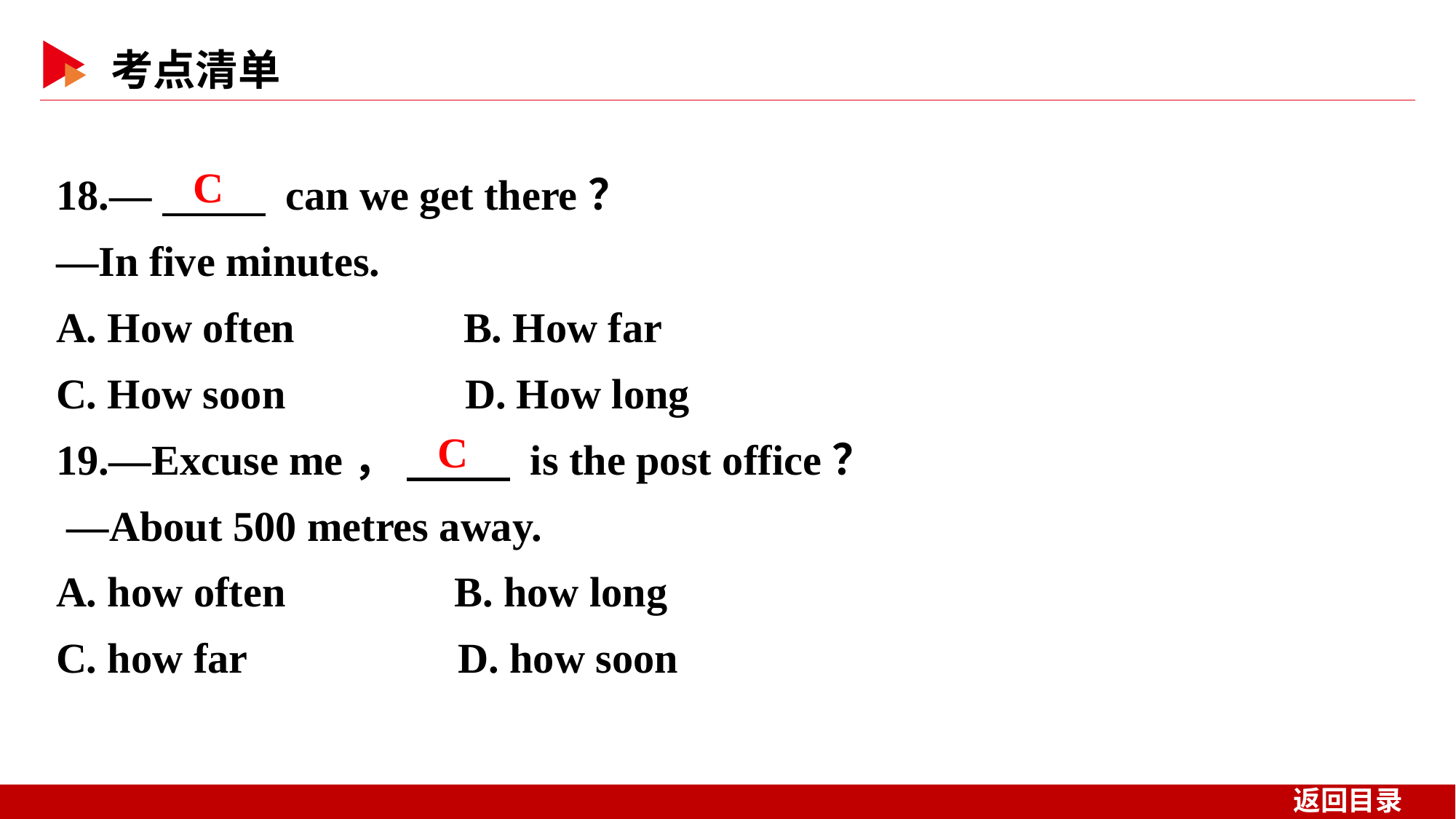

18.—　  　 can we get there？
—In five minutes.
A. How often                B. How far
C. How soon                 D. How long
19.—Excuse me， 　  　 is the post office？
 —About 500 metres away.
A. how often                B. how long
C. how far                    D. how soon
C
C